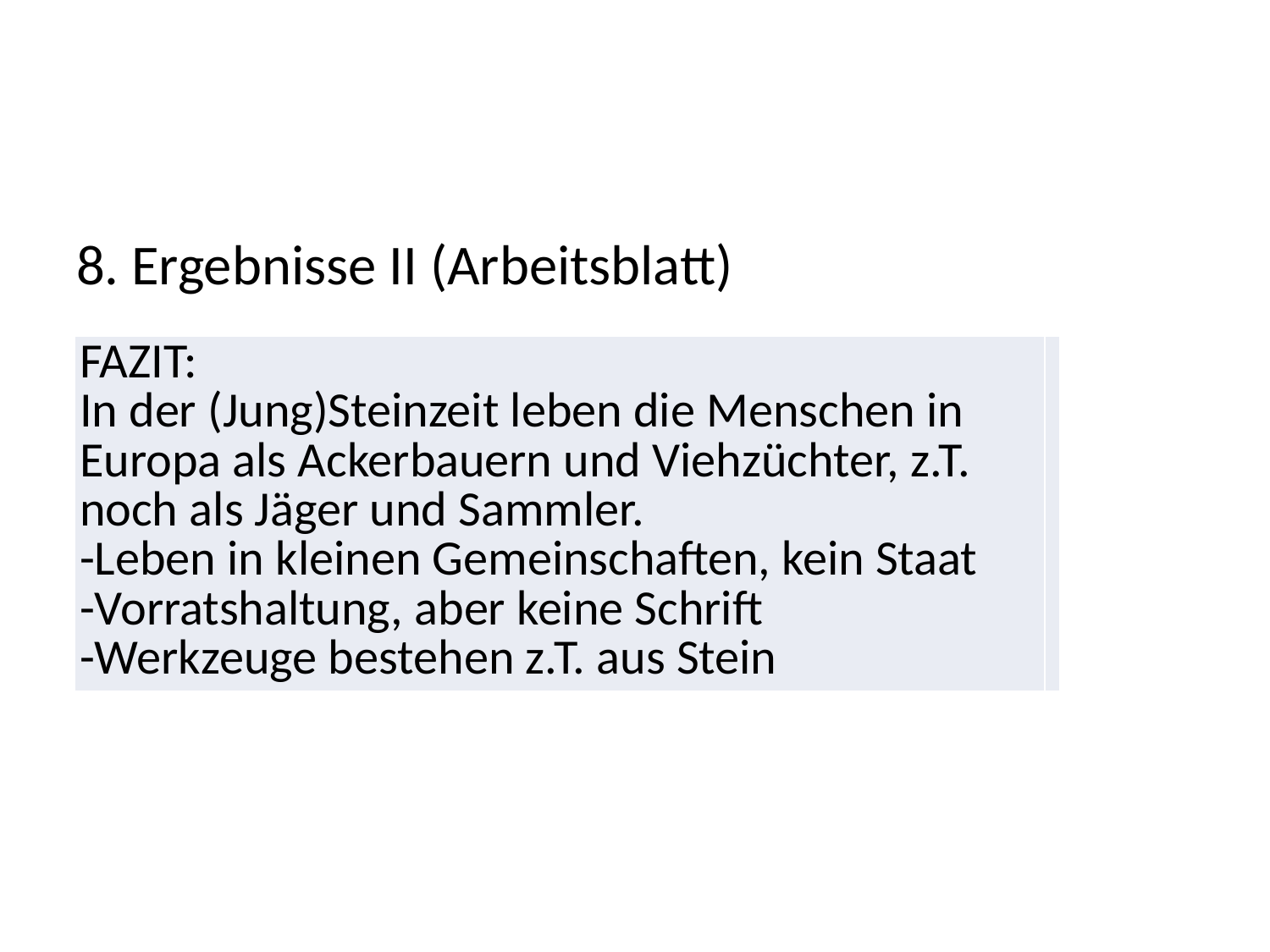

#
8. Ergebnisse II (Arbeitsblatt)

| FAZIT: In der (Jung)Steinzeit leben die Menschen in Europa als Ackerbauern und Viehzüchter, z.T. noch als Jäger und Sammler. -Leben in kleinen Gemeinschaften, kein Staat -Vorratshaltung, aber keine Schrift -Werkzeuge bestehen z.T. aus Stein |  |
| --- | --- |